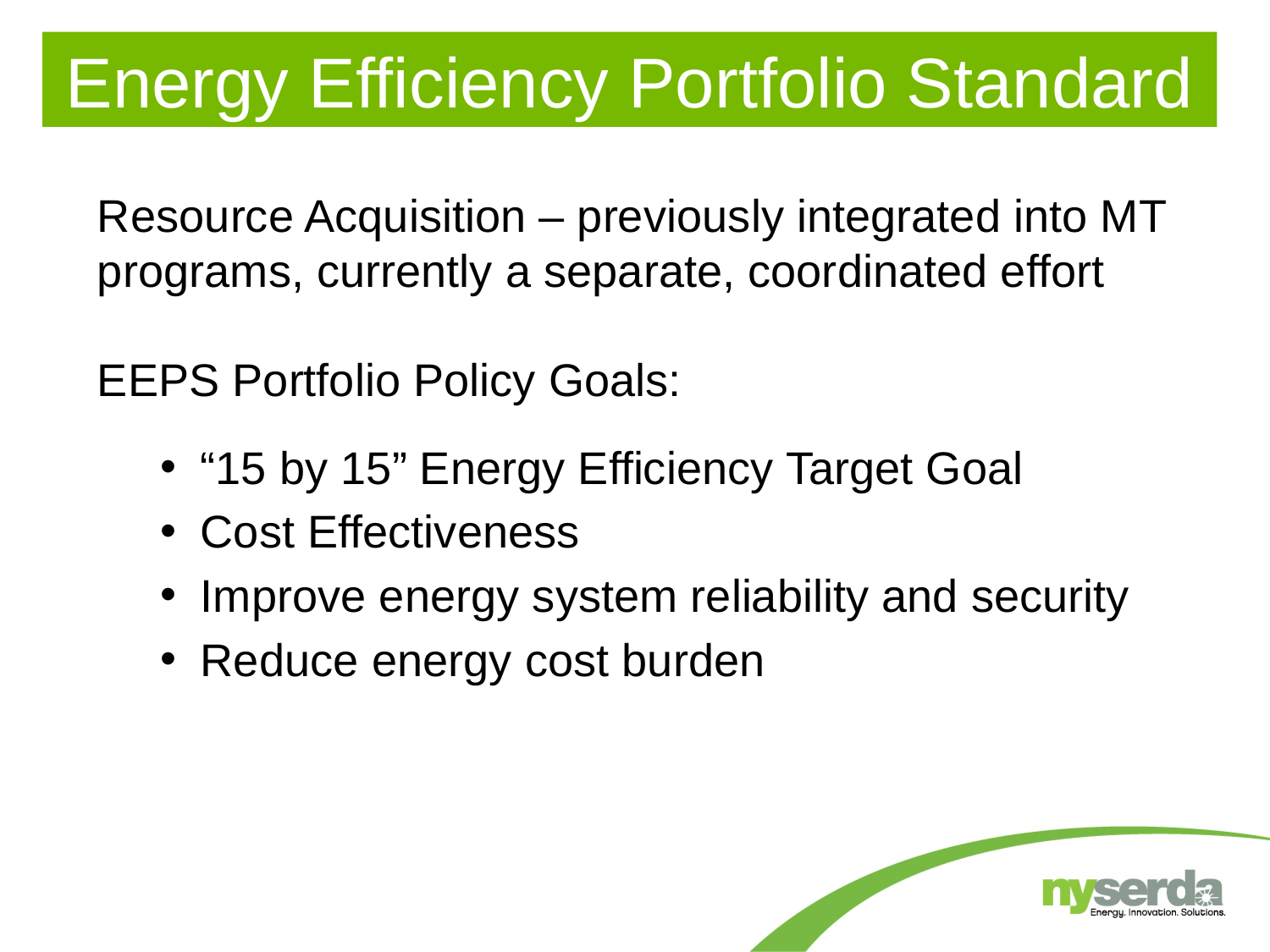

# Energy Efficiency Portfolio Standard
Resource Acquisition – previously integrated into MT programs, currently a separate, coordinated effort

EEPS Portfolio Policy Goals:

“15 by 15” Energy Efficiency Target Goal
Cost Effectiveness
Improve energy system reliability and security
Reduce energy cost burden